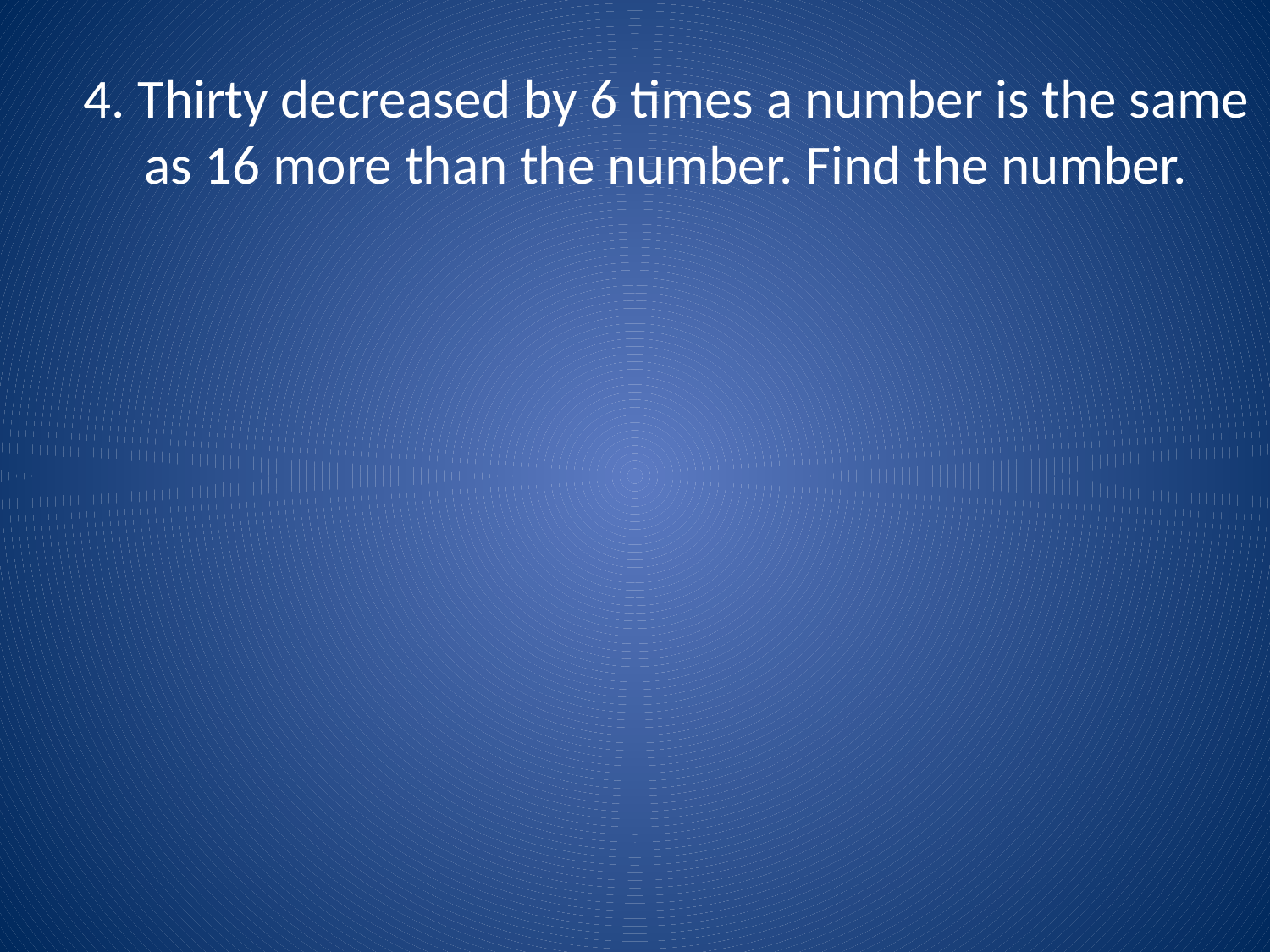

# 4. Thirty decreased by 6 times a number is the same as 16 more than the number. Find the number.